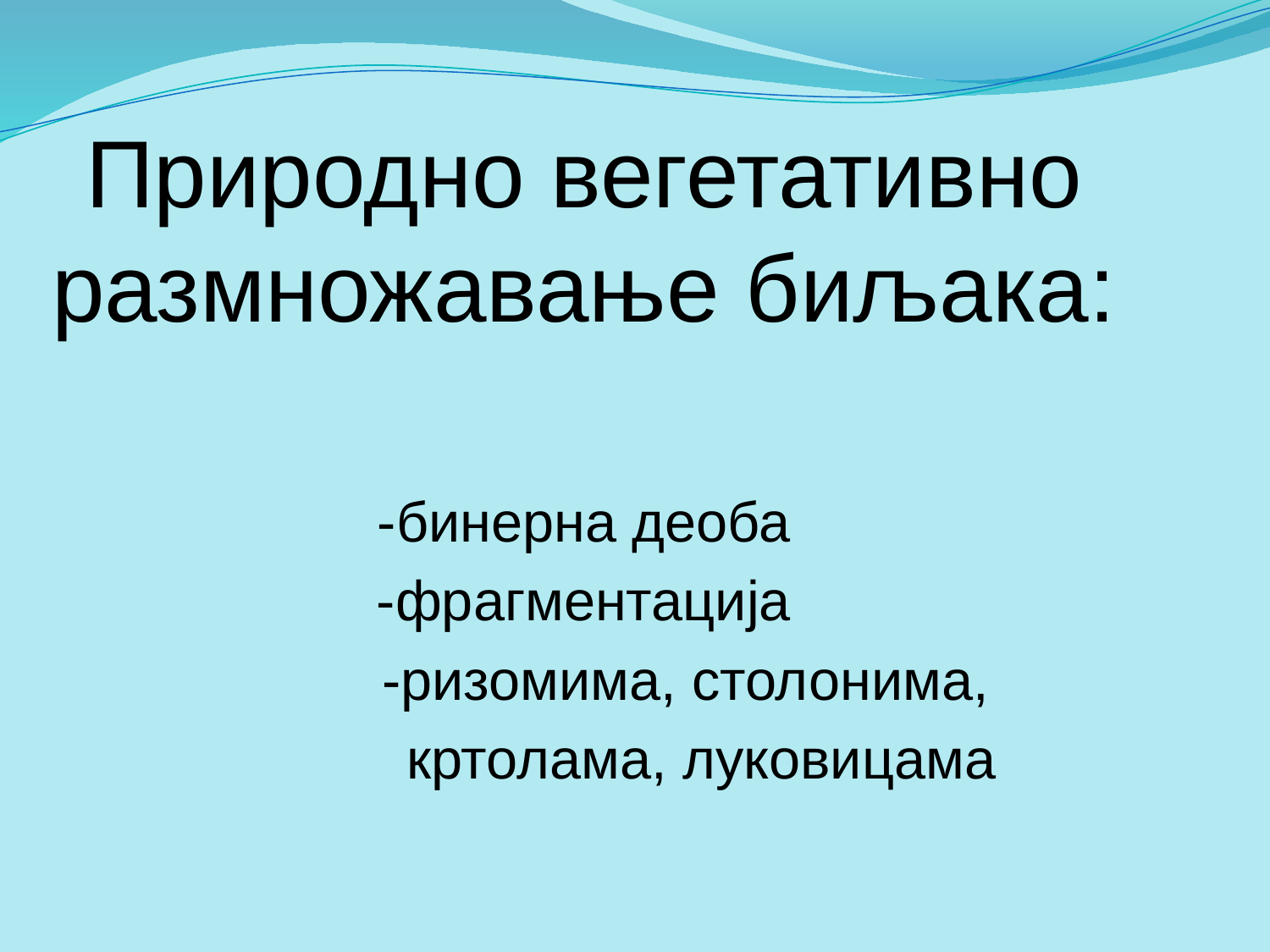

Природно вегетативно размножавање биљака:

-бинерна деоба
-фрагментација
             -ризомима, столонима,
               кртолама, луковицама